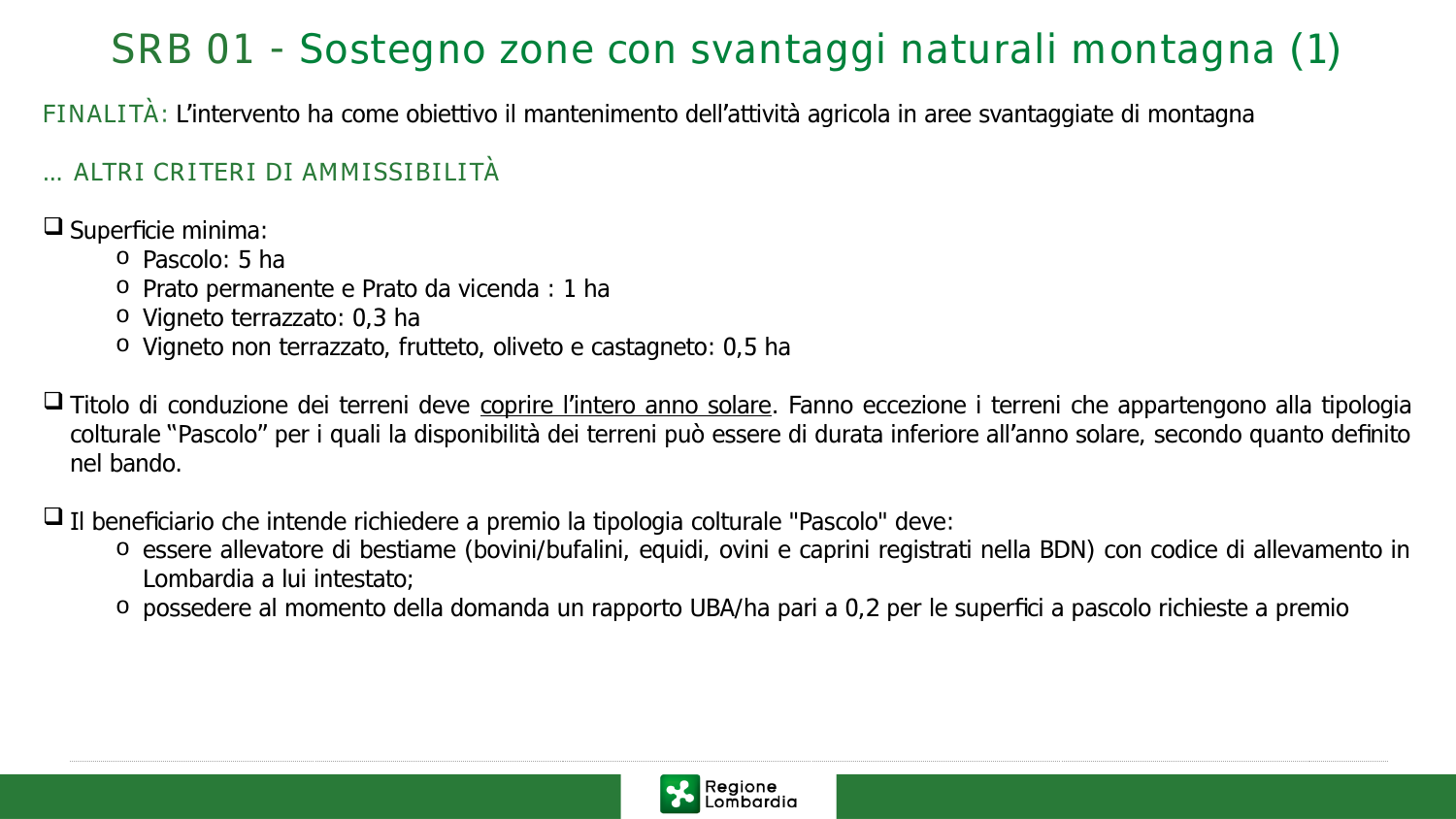

# SRB 01 - Sostegno zone con svantaggi naturali montagna (1)
FINALITÀ: L’intervento ha come obiettivo il mantenimento dell’attività agricola in aree svantaggiate di montagna

… ALTRI CRITERI DI AMMISSIBILITÀ

Superficie minima:
Pascolo: 5 ha
Prato permanente e Prato da vicenda : 1 ha
Vigneto terrazzato: 0,3 ha
Vigneto non terrazzato, frutteto, oliveto e castagneto: 0,5 ha

Titolo di conduzione dei terreni deve coprire l’intero anno solare. Fanno eccezione i terreni che appartengono alla tipologia colturale “Pascolo” per i quali la disponibilità dei terreni può essere di durata inferiore all’anno solare, secondo quanto definito nel bando.

Il beneficiario che intende richiedere a premio la tipologia colturale "Pascolo" deve:
essere allevatore di bestiame (bovini/bufalini, equidi, ovini e caprini registrati nella BDN) con codice di allevamento in Lombardia a lui intestato;
possedere al momento della domanda un rapporto UBA/ha pari a 0,2 per le superfici a pascolo richieste a premio